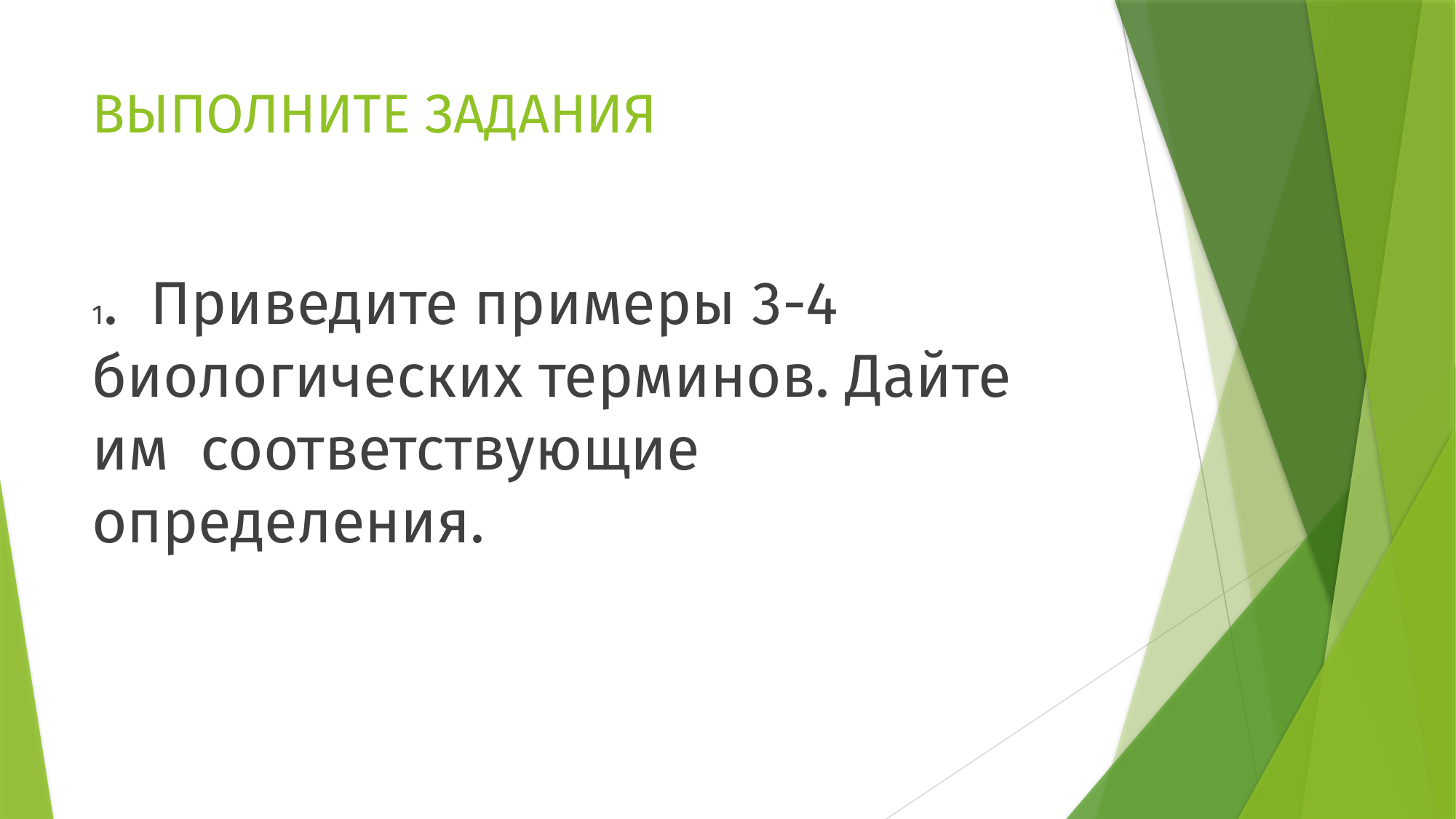

# ВЫПОЛНИТЕ ЗАДАНИЯ
1.  Приведите примеры 3-4 биологических терминов. Дайте им  соответствующие определения.